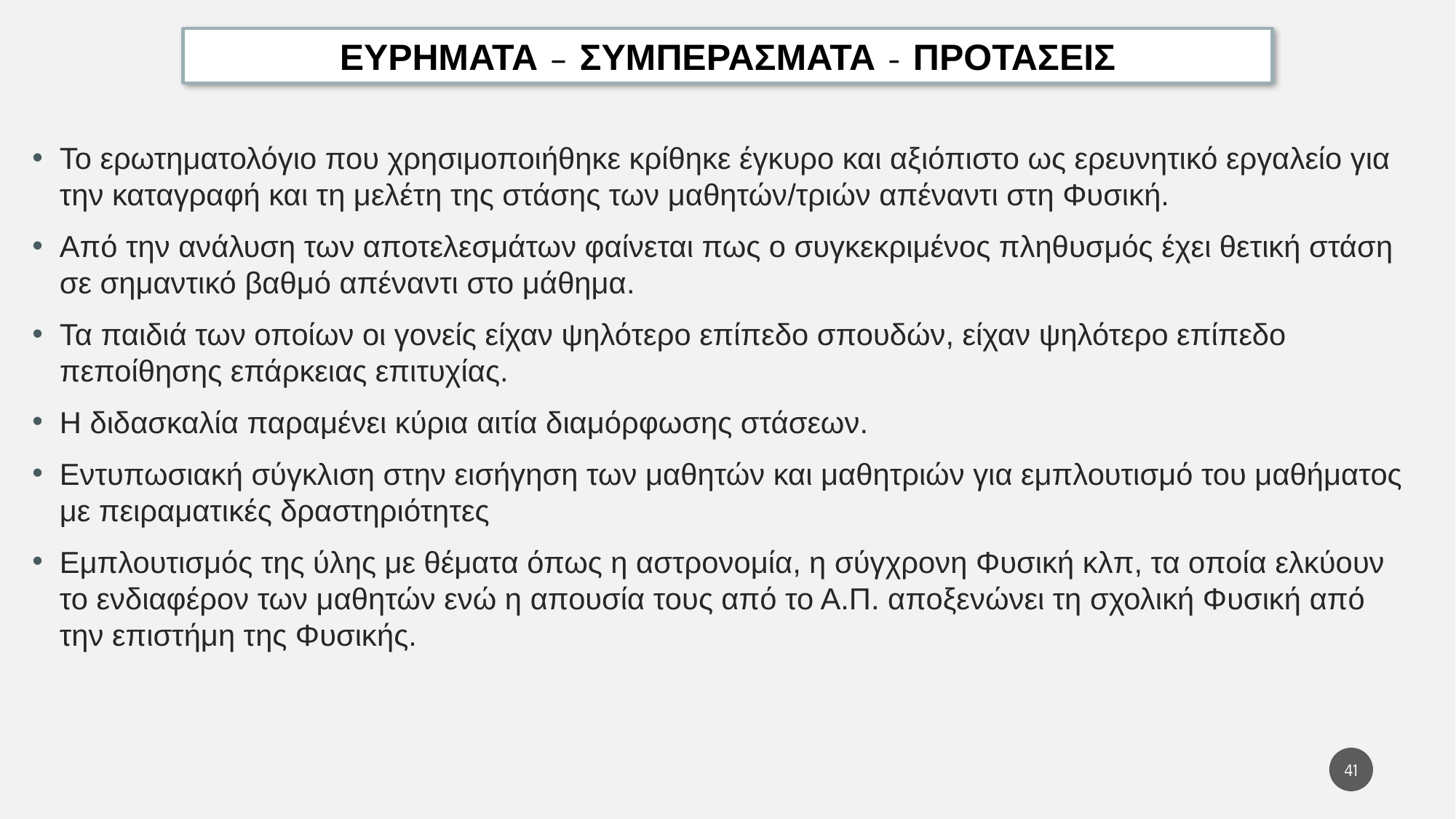

ΕΥΡΗΜΑΤΑ – ΣΥΜΠΕΡΑΣΜΑΤΑ - ΠΡΟΤΑΣΕΙΣ
Το ερωτηματολόγιο που χρησιμοποιήθηκε κρίθηκε έγκυρο και αξιόπιστο ως ερευνητικό εργαλείο για την καταγραφή και τη μελέτη της στάσης των μαθητών/τριών απέναντι στη Φυσική.
Από την ανάλυση των αποτελεσμάτων φαίνεται πως ο συγκεκριμένος πληθυσμός έχει θετική στάση σε σημαντικό βαθμό απέναντι στο μάθημα.
Τα παιδιά των οποίων οι γονείς είχαν ψηλότερο επίπεδο σπουδών, είχαν ψηλότερο επίπεδο πεποίθησης επάρκειας επιτυχίας.
Η διδασκαλία παραμένει κύρια αιτία διαμόρφωσης στάσεων.
Εντυπωσιακή σύγκλιση στην εισήγηση των μαθητών και μαθητριών για εμπλουτισμό του μαθήματος με πειραματικές δραστηριότητες
Εμπλουτισμός της ύλης με θέματα όπως η αστρονομία, η σύγχρονη Φυσική κλπ, τα οποία ελκύουν το ενδιαφέρον των μαθητών ενώ η απουσία τους από το Α.Π. αποξενώνει τη σχολική Φυσική από την επιστήμη της Φυσικής.
41